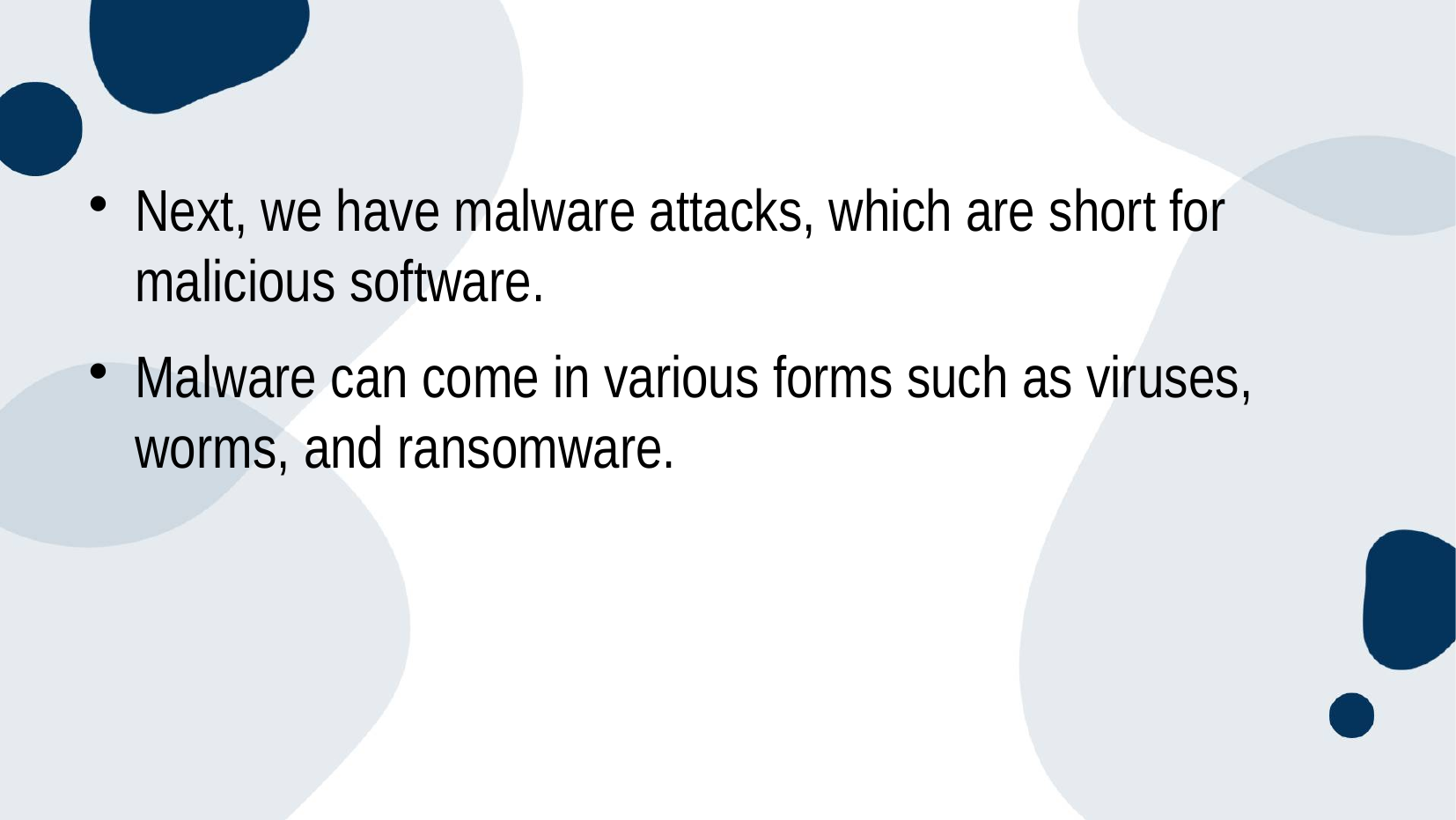

#
Next, we have malware attacks, which are short for malicious software.
Malware can come in various forms such as viruses, worms, and ransomware.